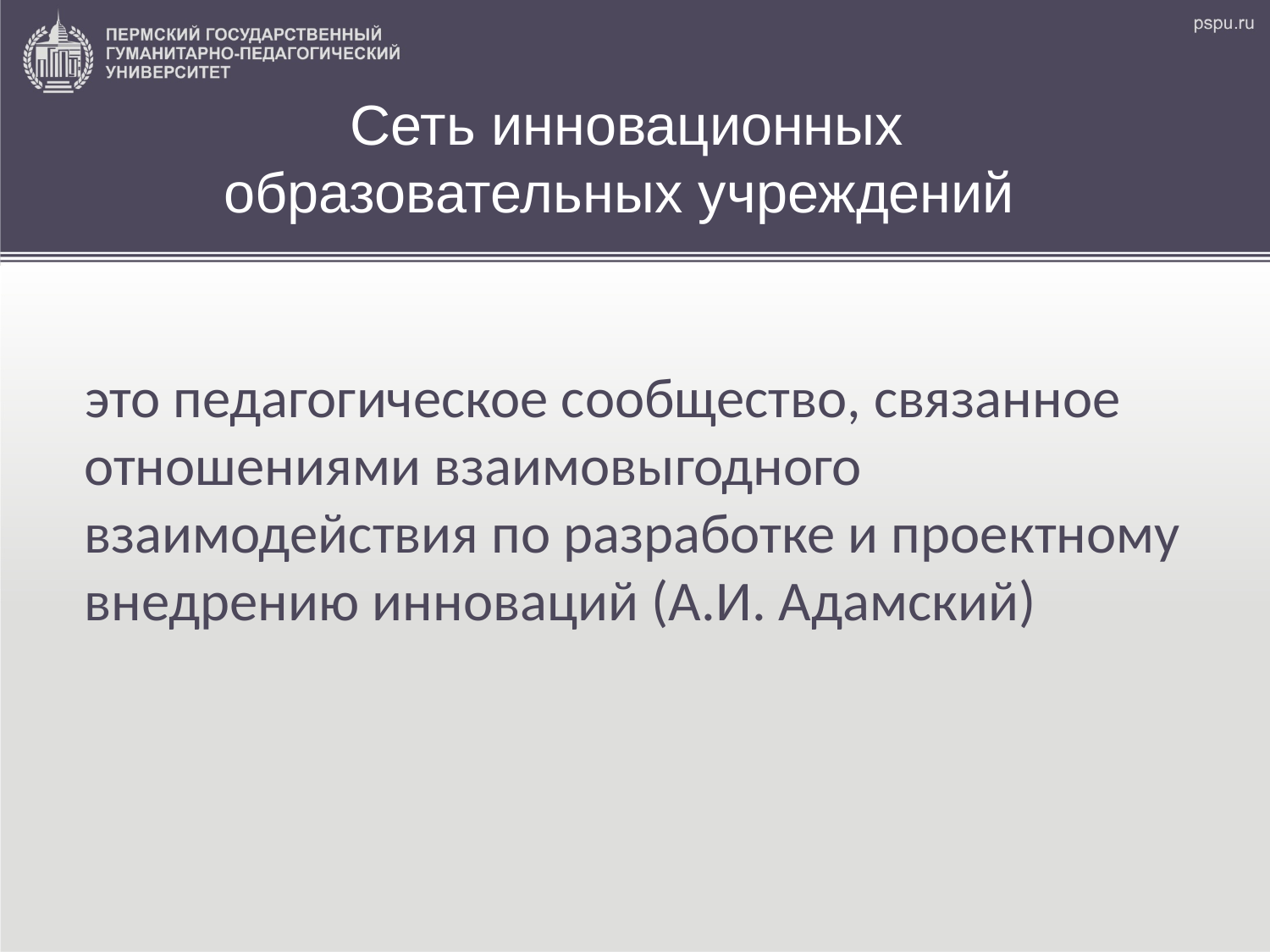

# Сеть инновационных образовательных учреждений

 это педагогическое сообщество, связанное отношениями взаимовыгодного взаимодействия по разработке и проектному внедрению инноваций (А.И. Адамский)